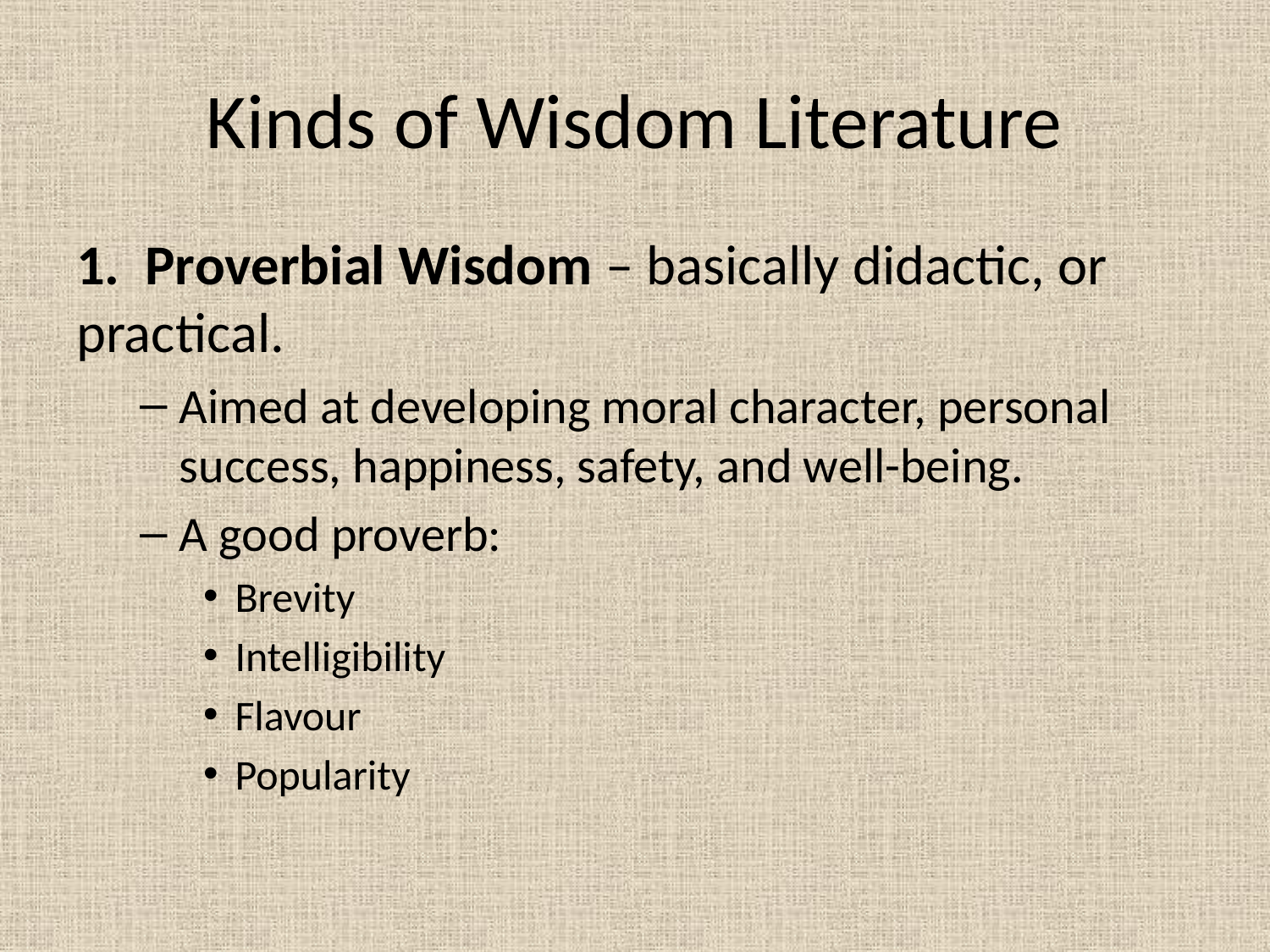

# Kinds of Wisdom Literature
1.  Proverbial Wisdom – basically didactic, or practical.
Aimed at developing moral character, personal success, happiness, safety, and well-being.
A good proverb:
Brevity
Intelligibility
Flavour
Popularity